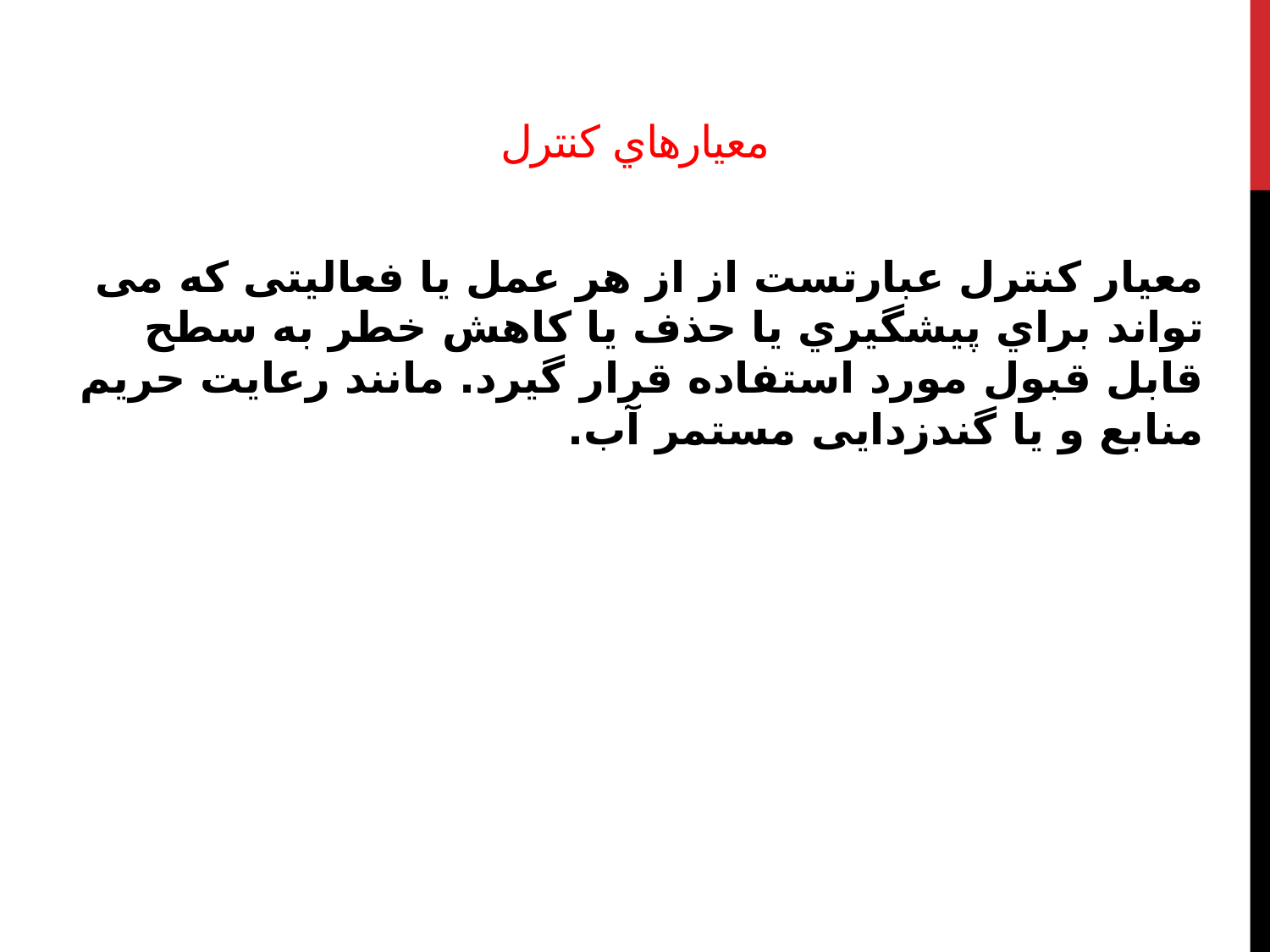

# معیارهاي کنترل
معیار کنترل عبارتست از از هر عمل یا فعالیتی که می تواند براي پیشگیري یا حذف یا کاهش خطر به سطح قابل قبول مورد استفاده قرار گیرد. مانند رعایت حریم منابع و یا گندزدایی مستمر آب.